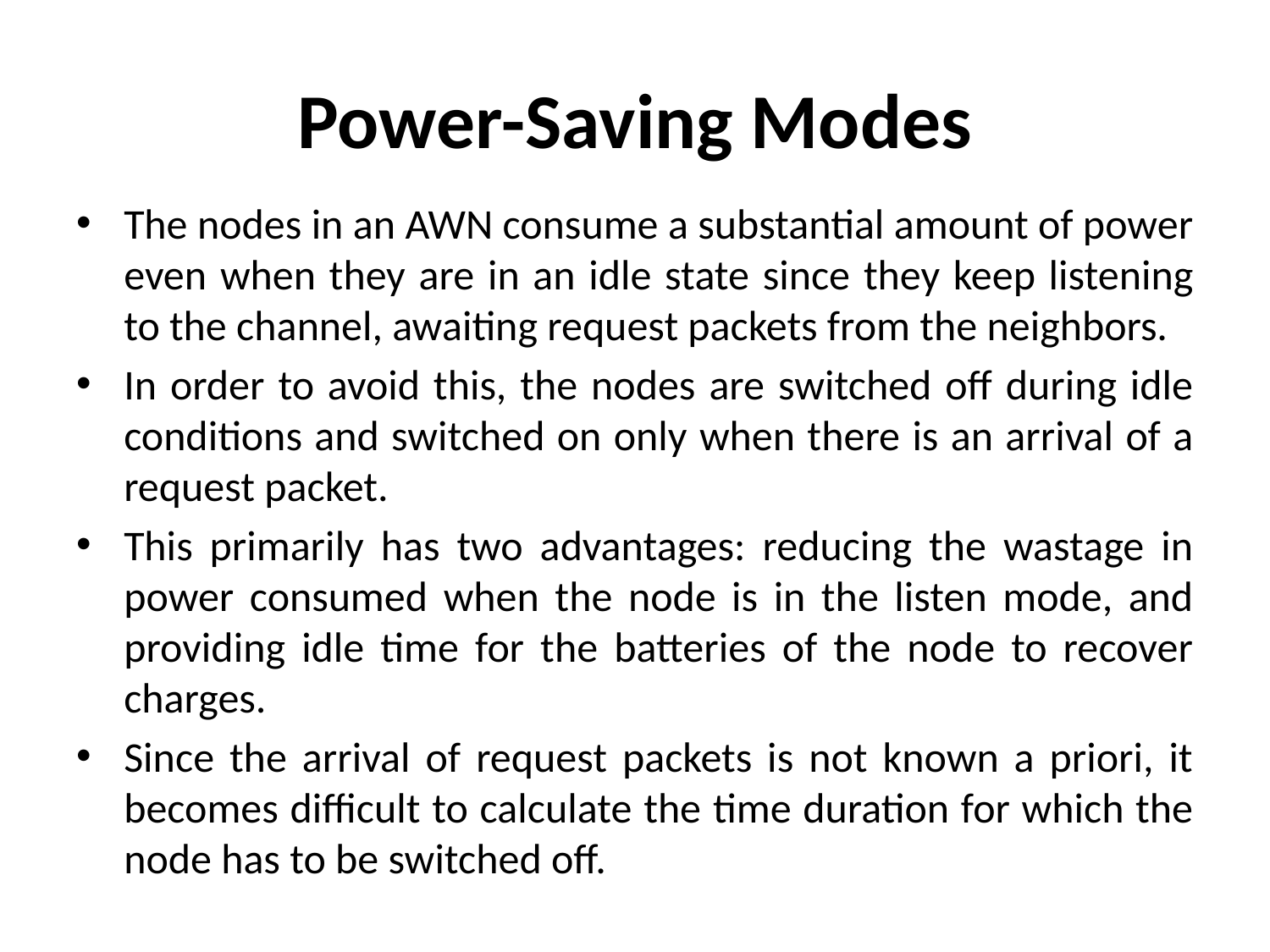

# Power-Saving Modes
The nodes in an AWN consume a substantial amount of power even when they are in an idle state since they keep listening to the channel, awaiting request packets from the neighbors.
In order to avoid this, the nodes are switched off during idle conditions and switched on only when there is an arrival of a request packet.
This primarily has two advantages: reducing the wastage in power consumed when the node is in the listen mode, and providing idle time for the batteries of the node to recover charges.
Since the arrival of request packets is not known a priori, it becomes difficult to calculate the time duration for which the node has to be switched off.